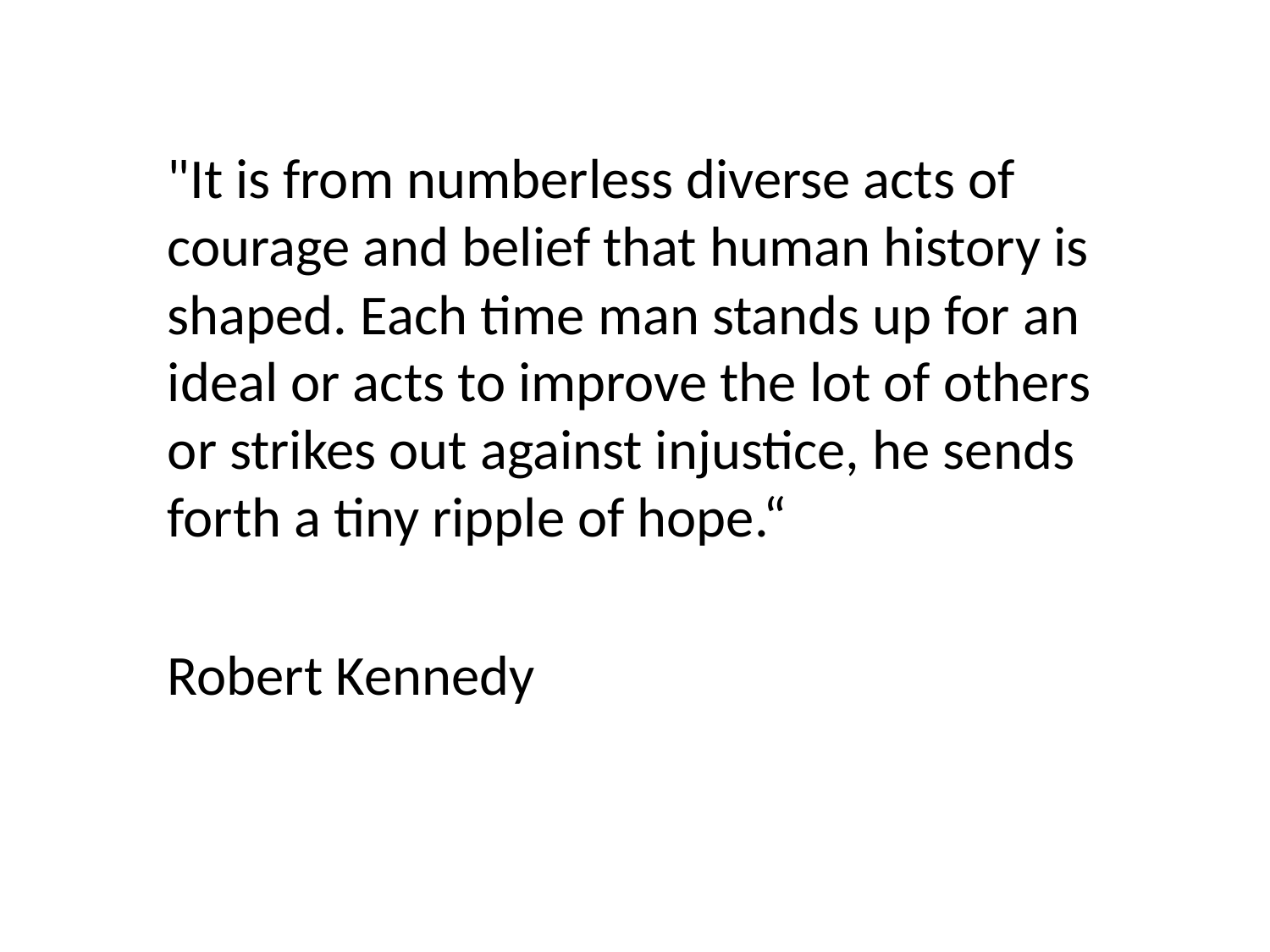

"It is from numberless diverse acts of courage and belief that human history is shaped. Each time man stands up for an ideal or acts to improve the lot of others or strikes out against injustice, he sends forth a tiny ripple of hope.“

Robert Kennedy